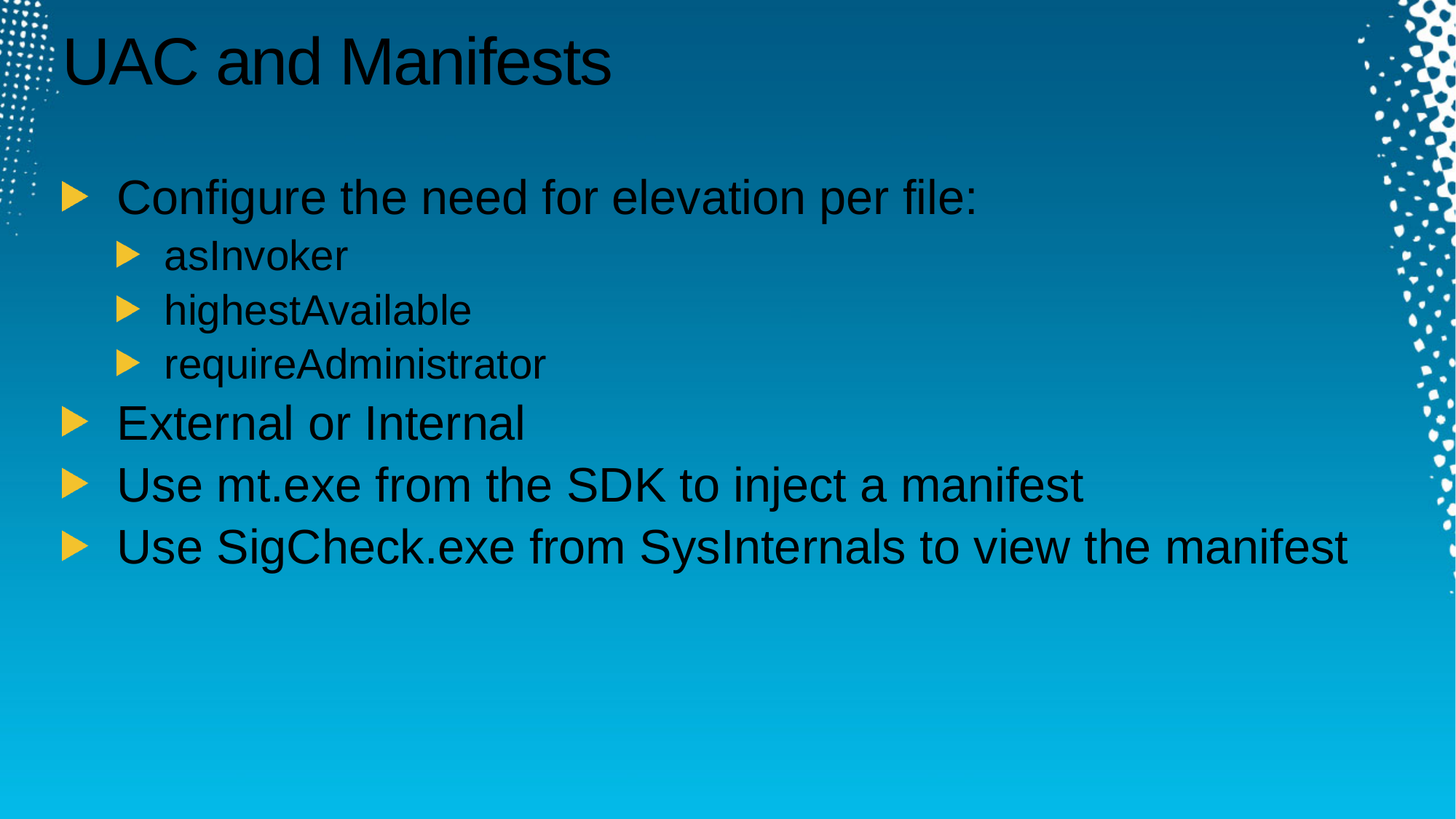

# UAC and Manifests
Configure the need for elevation per file:
asInvoker
highestAvailable
requireAdministrator
External or Internal
Use mt.exe from the SDK to inject a manifest
Use SigCheck.exe from SysInternals to view the manifest